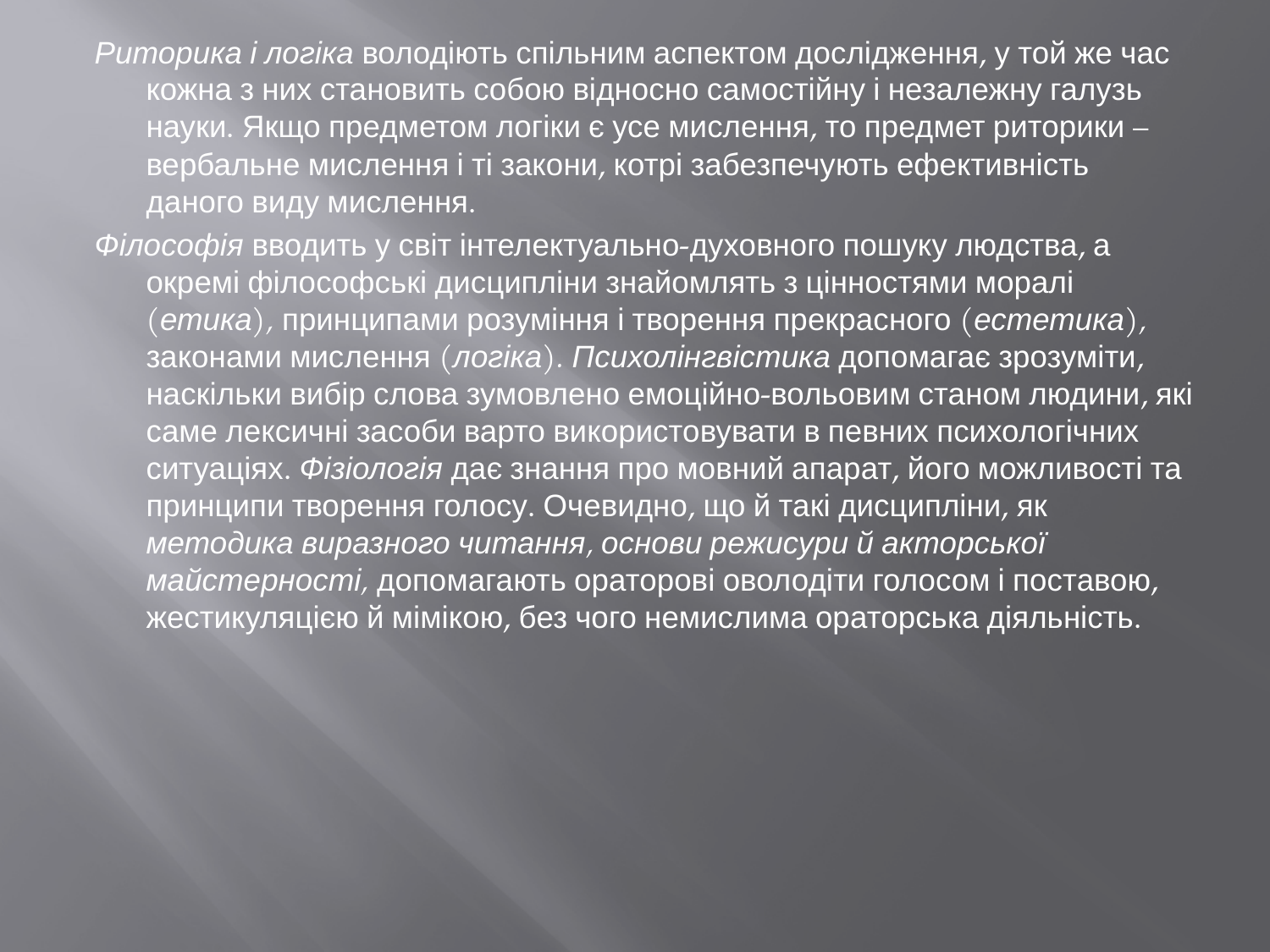

Риторика і логіка володіють спільним аспектом дослідження, у той же час кожна з них становить собою відносно самостійну і незалежну галузь науки. Якщо предметом логіки є усе мислення, то предмет риторики – вербальне мислення і ті закони, котрі забезпечують ефективність даного виду мислення.
Філософія вводить у світ інтелектуально-духовного пошуку людства, а окремі філософські дисципліни знайомлять з цінностями моралі (етика), принципами розуміння і творення прекрасного (естетика), законами мислення (логіка). Психолінгвістика допомагає зрозуміти, наскільки вибір слова зумовлено емоційно-вольовим станом людини, які саме лексичні засоби варто використовувати в певних психологічних ситуаціях. Фізіологія дає знання про мовний апарат, його можливості та принципи творення голосу. Очевидно, що й такі дисципліни, як методика виразного читання, основи режисури й акторської майстерності, допомагають ораторові оволодіти голосом і поставою, жестикуляцією й мімікою, без чого немислима ораторська діяльність.

#